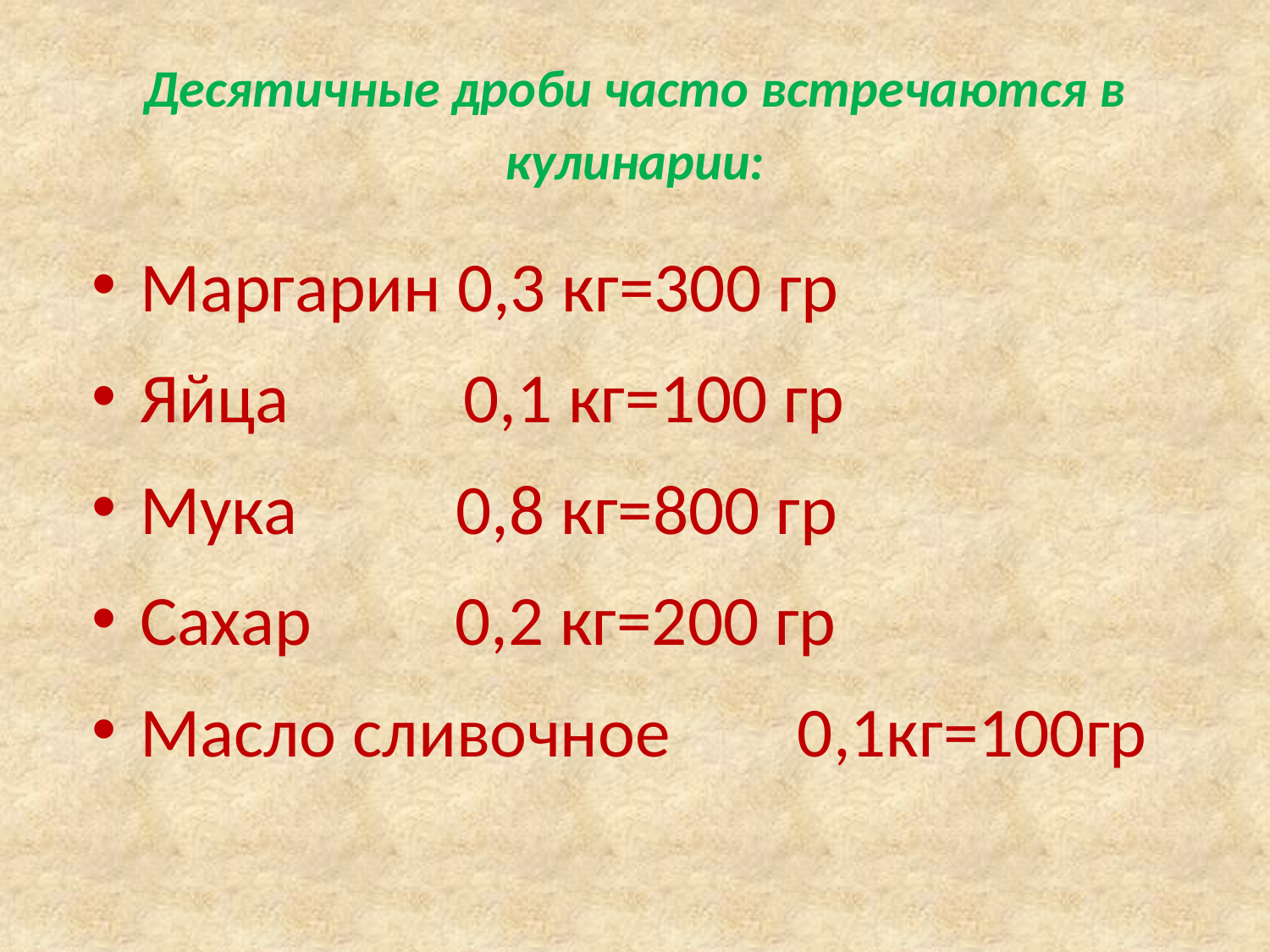

# Десятичные дроби часто встречаются в кулинарии:
Маргарин 0,3 кг=300 гр
Яйца           0,1 кг=100 гр
Мука          0,8 кг=800 гр
Сахар         0,2 кг=200 гр
Масло сливочное        0,1кг=100гр